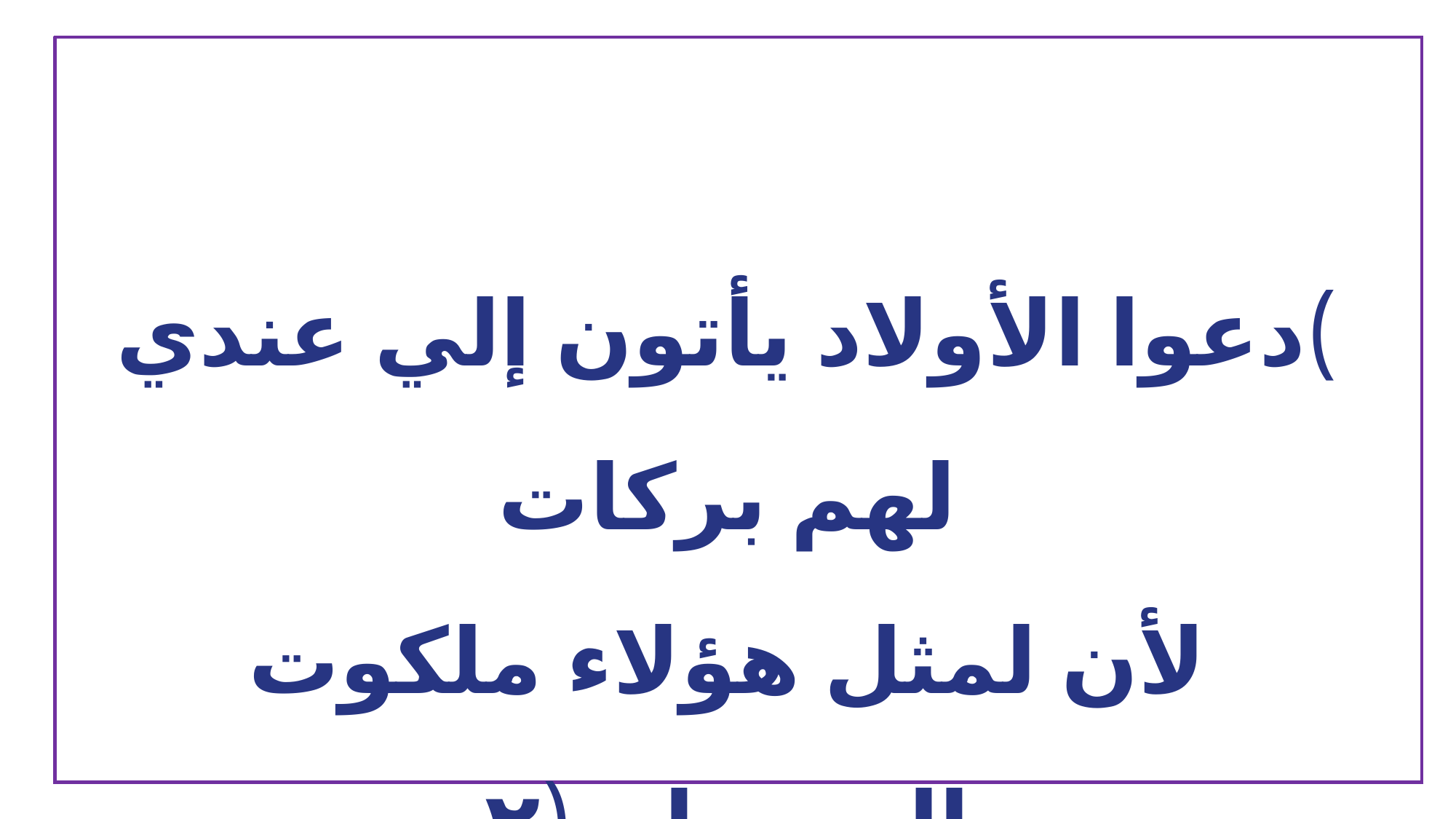

)دعوا الأولاد يأتون إلي عندي لهم بركات
لأن لمثل هؤلاء ملكوت السموات(٢